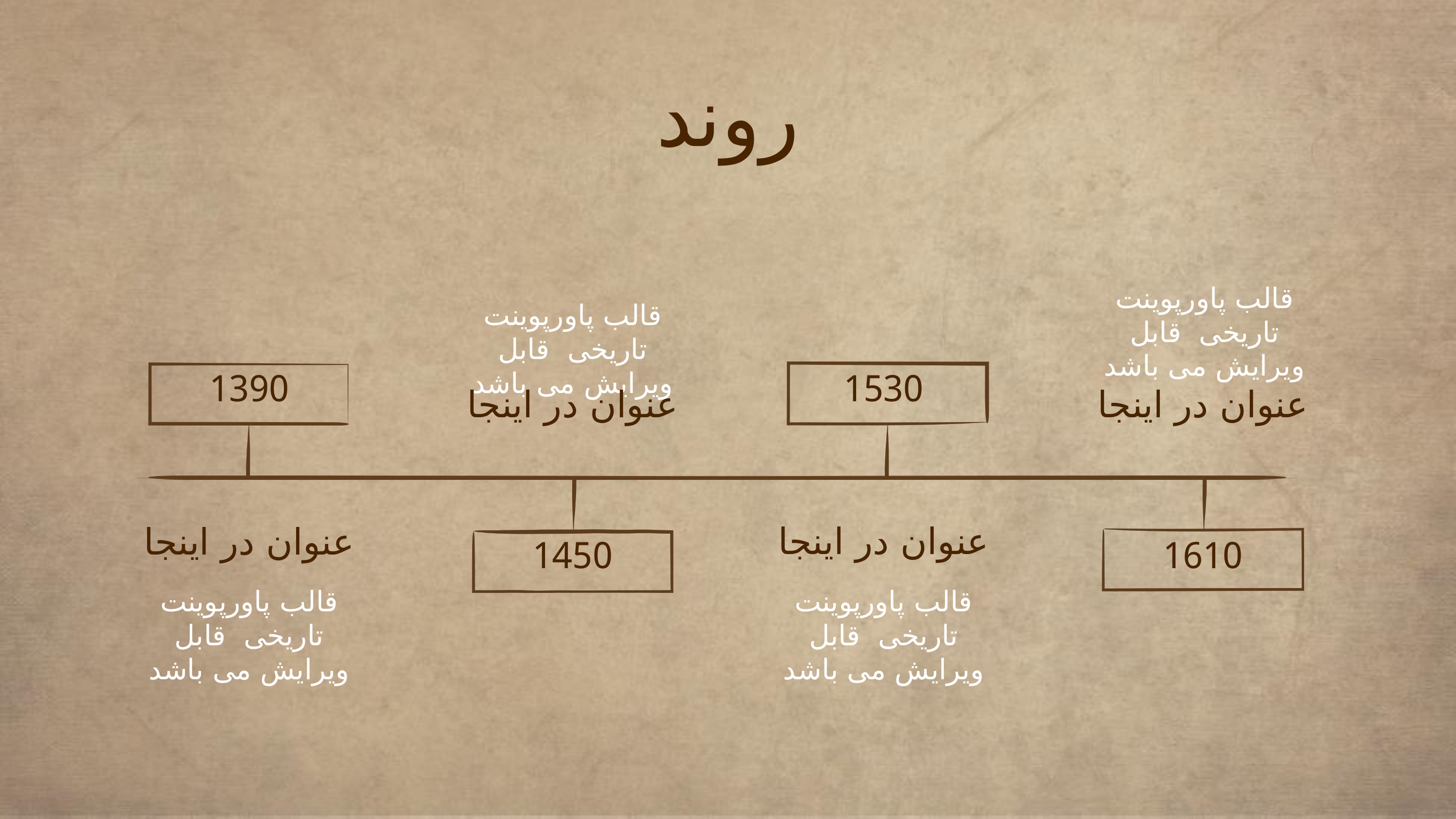

روند
قالب پاورپوینت تاریخی  قابل ویرایش می باشد
قالب پاورپوینت تاریخی  قابل ویرایش می باشد
1390
1530

عنوان در اینجا
عنوان در اینجا

عنوان در اینجا
عنوان در اینجا
1450
1610

قالب پاورپوینت تاریخی  قابل ویرایش می باشد
قالب پاورپوینت تاریخی  قابل ویرایش می باشد